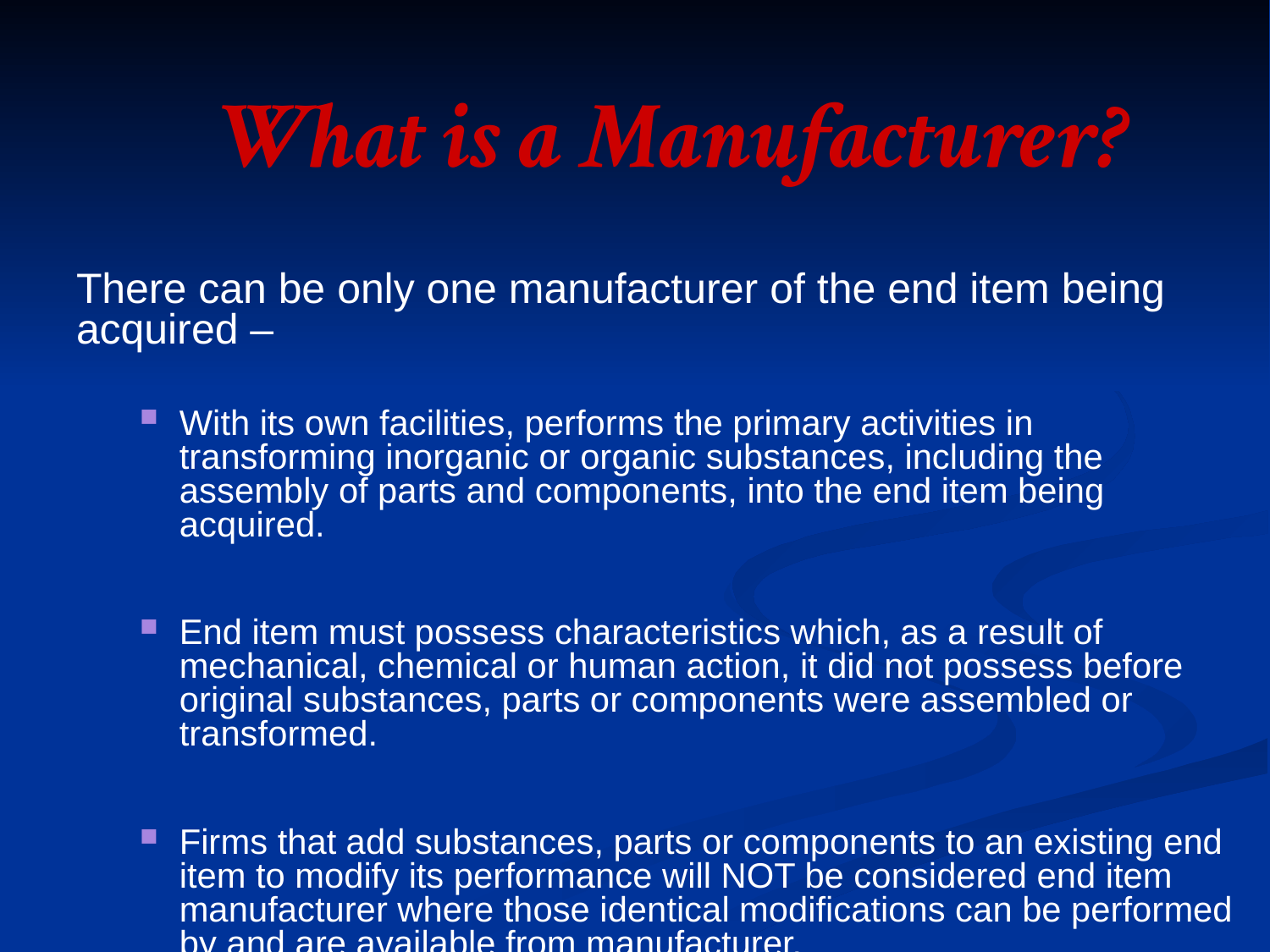

# What is a Manufacturer?
There can be only one manufacturer of the end item being acquired –

With its own facilities, performs the primary activities in transforming inorganic or organic substances, including the assembly of parts and components, into the end item being acquired.

End item must possess characteristics which, as a result of mechanical, chemical or human action, it did not possess before original substances, parts or components were assembled or transformed.

Firms that add substances, parts or components to an existing end item to modify its performance will NOT be considered end item manufacturer where those identical modifications can be performed by and are available from manufacturer.